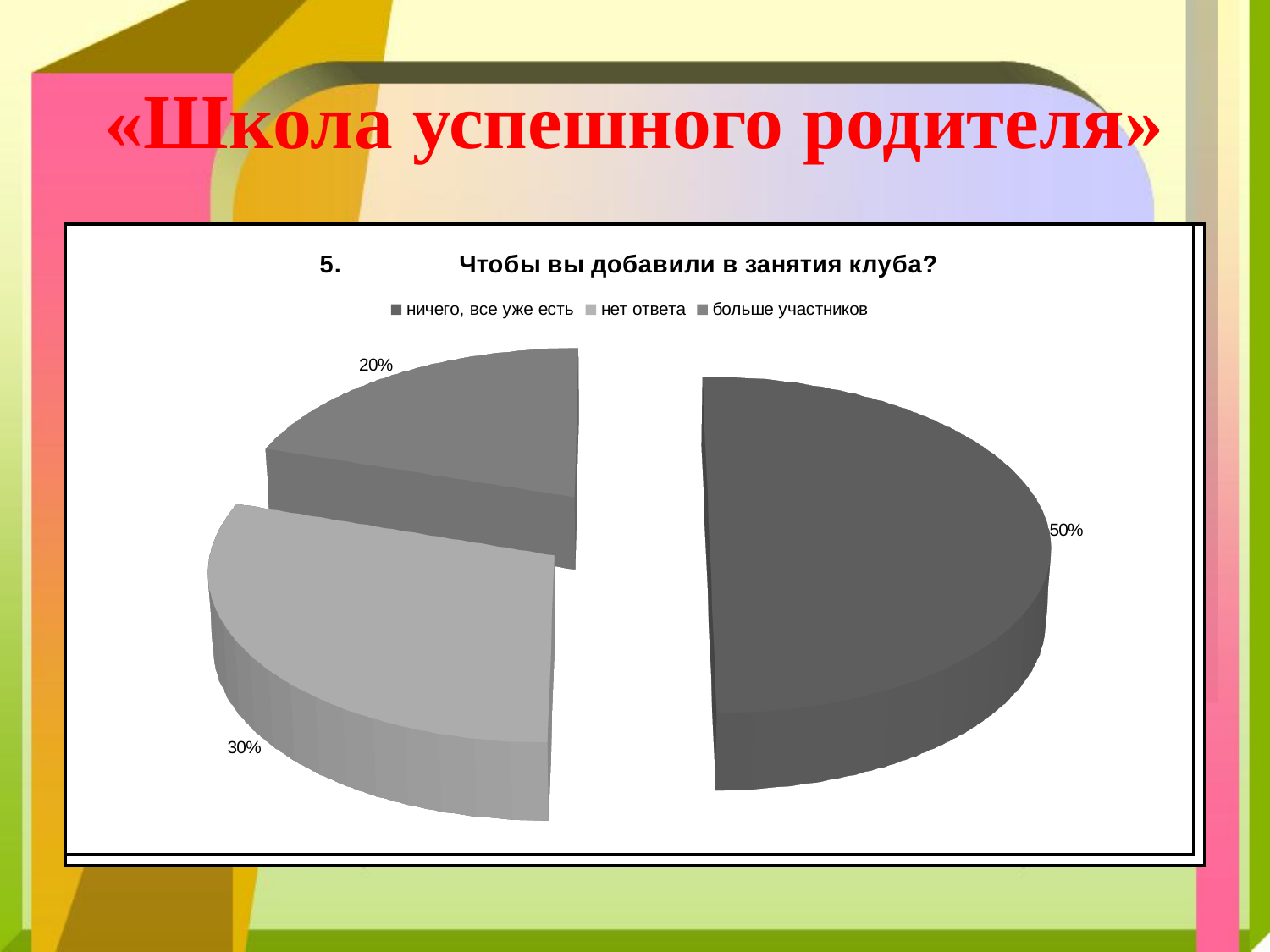

# «Школа успешного родителя»

### Chart: график посещаемости
(100% - 10 семей)

| Category |  |
|---|---|

### Chart: 2.                  Что нового для себя вы узнали на занятиях

| Category |  |
|---|---|
| правильная тактика поведения с ребенком и взрослыми | 0.3000000000000003 |
| причины агрессии ребенка | 0.2 |
| причины истерик | 0.4 |
| о взрослых тревогах | 0.6000000000000006 |
| разное | 0.3000000000000003 |
| нет ответа | 0.1 |

[unsupported chart]